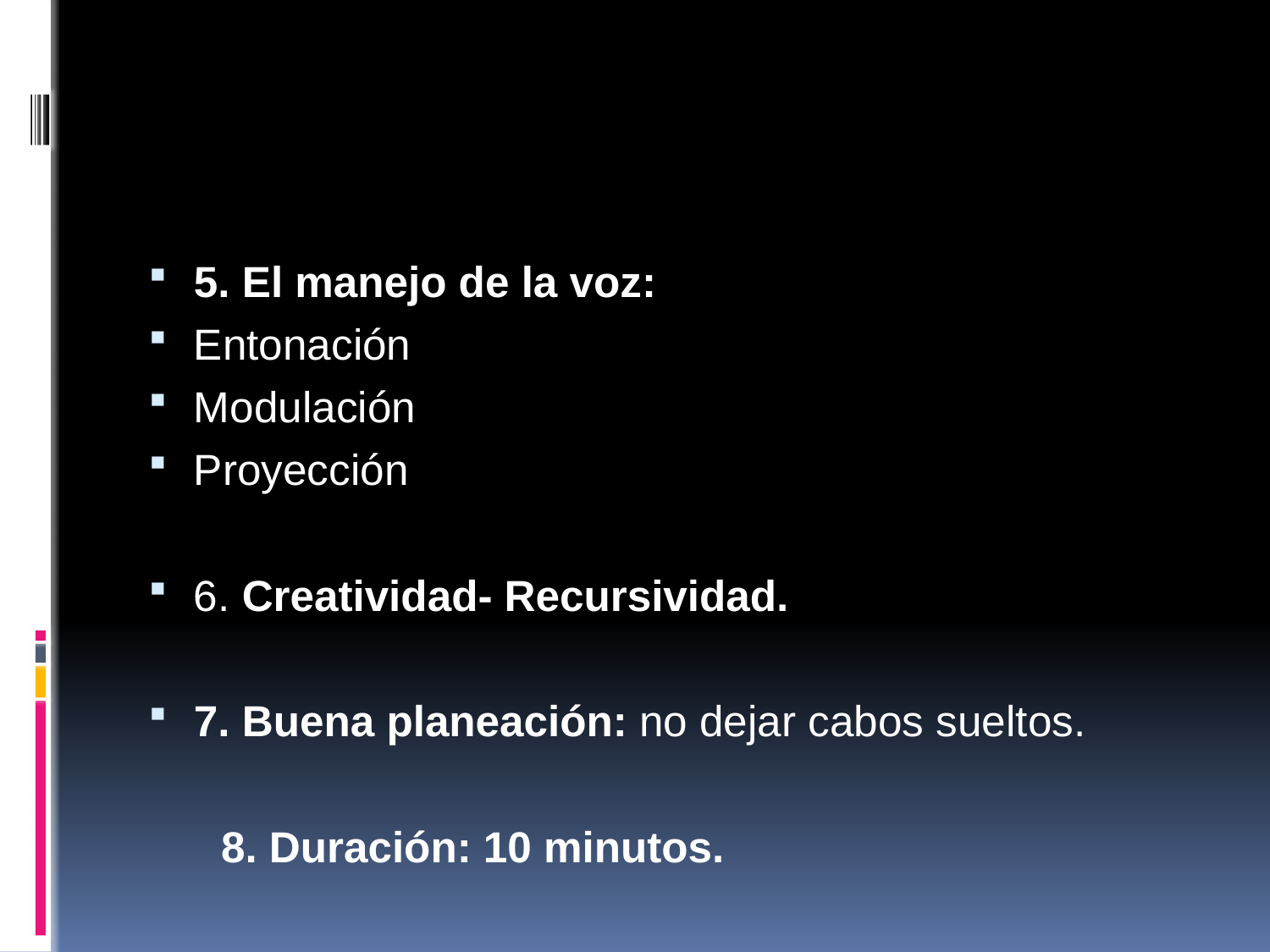

#
5. El manejo de la voz:
Entonación
Modulación
Proyección

6. Creatividad- Recursividad.

7. Buena planeación: no dejar cabos sueltos.

      8. Duración: 10 minutos.